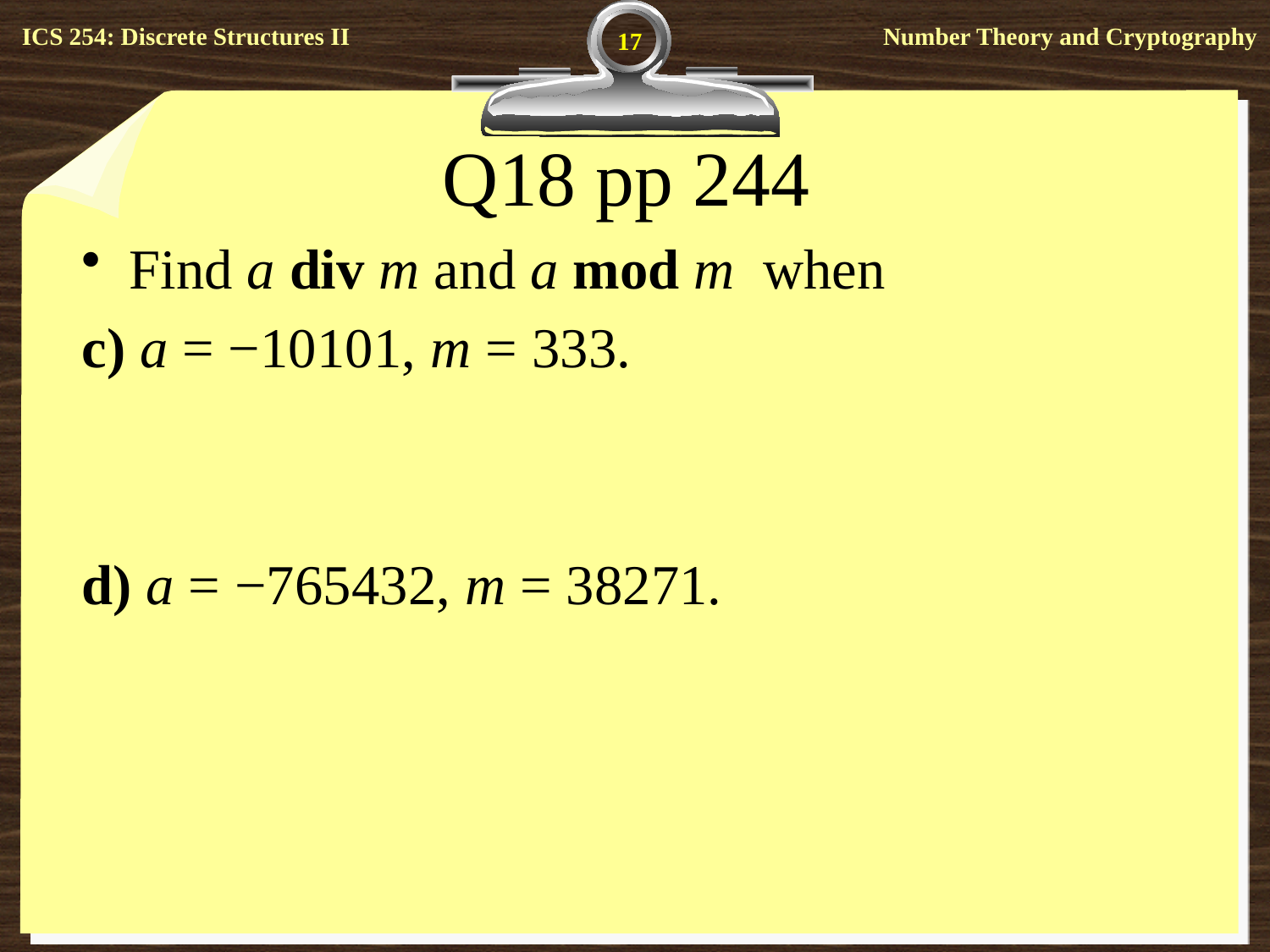

17
# Q18 pp 244
Find a div m and a mod m  when
c) a = −10101, m = 333.

d) a = −765432, m = 38271.